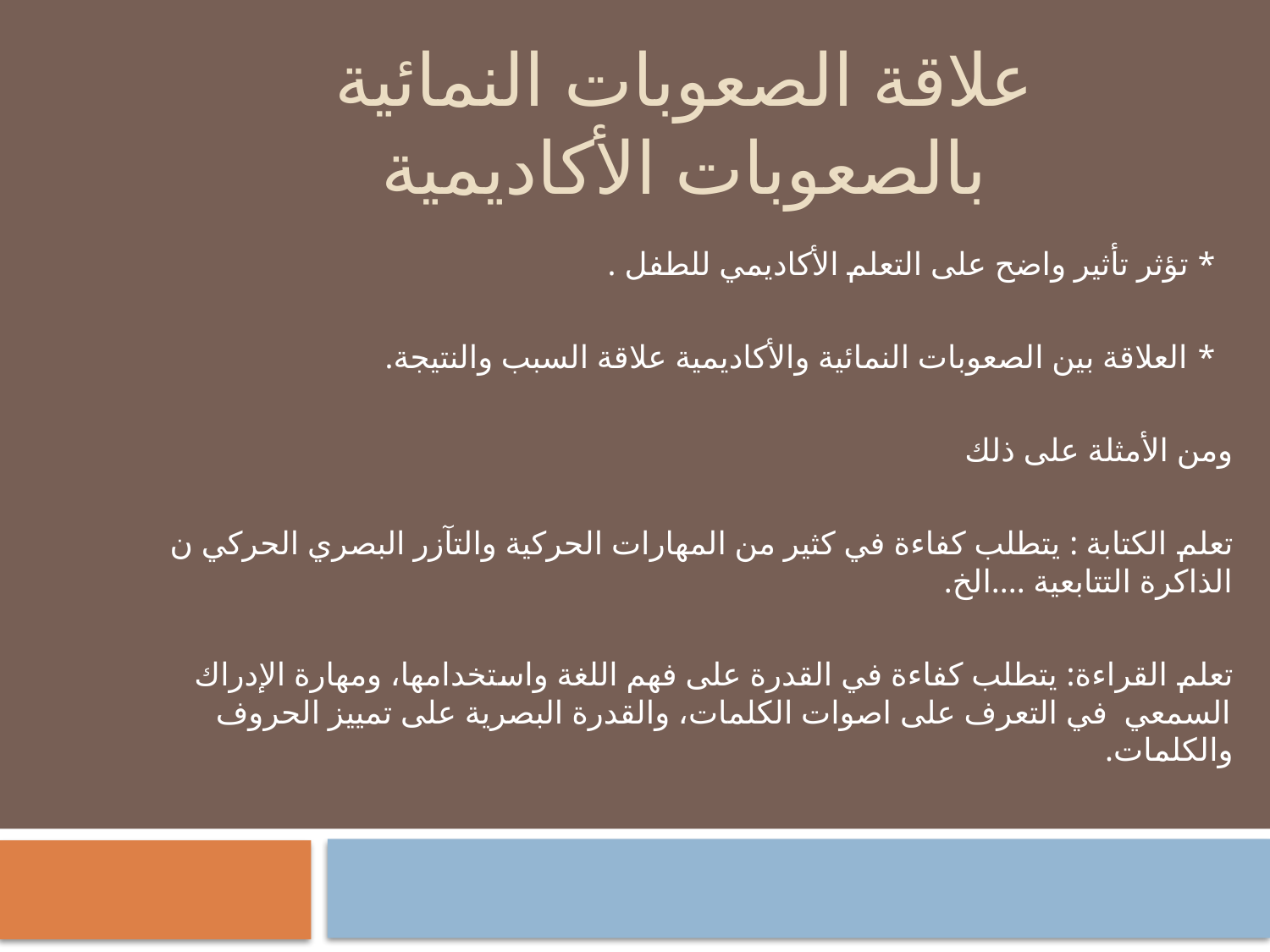

# علاقة الصعوبات النمائية بالصعوبات الأكاديمية
  * تؤثر تأثير واضح على التعلم الأكاديمي للطفل .

  * العلاقة بين الصعوبات النمائية والأكاديمية علاقة السبب والنتيجة.

ومن الأمثلة على ذلك

تعلم الكتابة : يتطلب كفاءة في كثير من المهارات الحركية والتآزر البصري الحركي ن الذاكرة التتابعية ....الخ.

تعلم القراءة: يتطلب كفاءة في القدرة على فهم اللغة واستخدامها، ومهارة الإدراك السمعي  في التعرف على اصوات الكلمات، والقدرة البصرية على تمييز الحروف والكلمات.